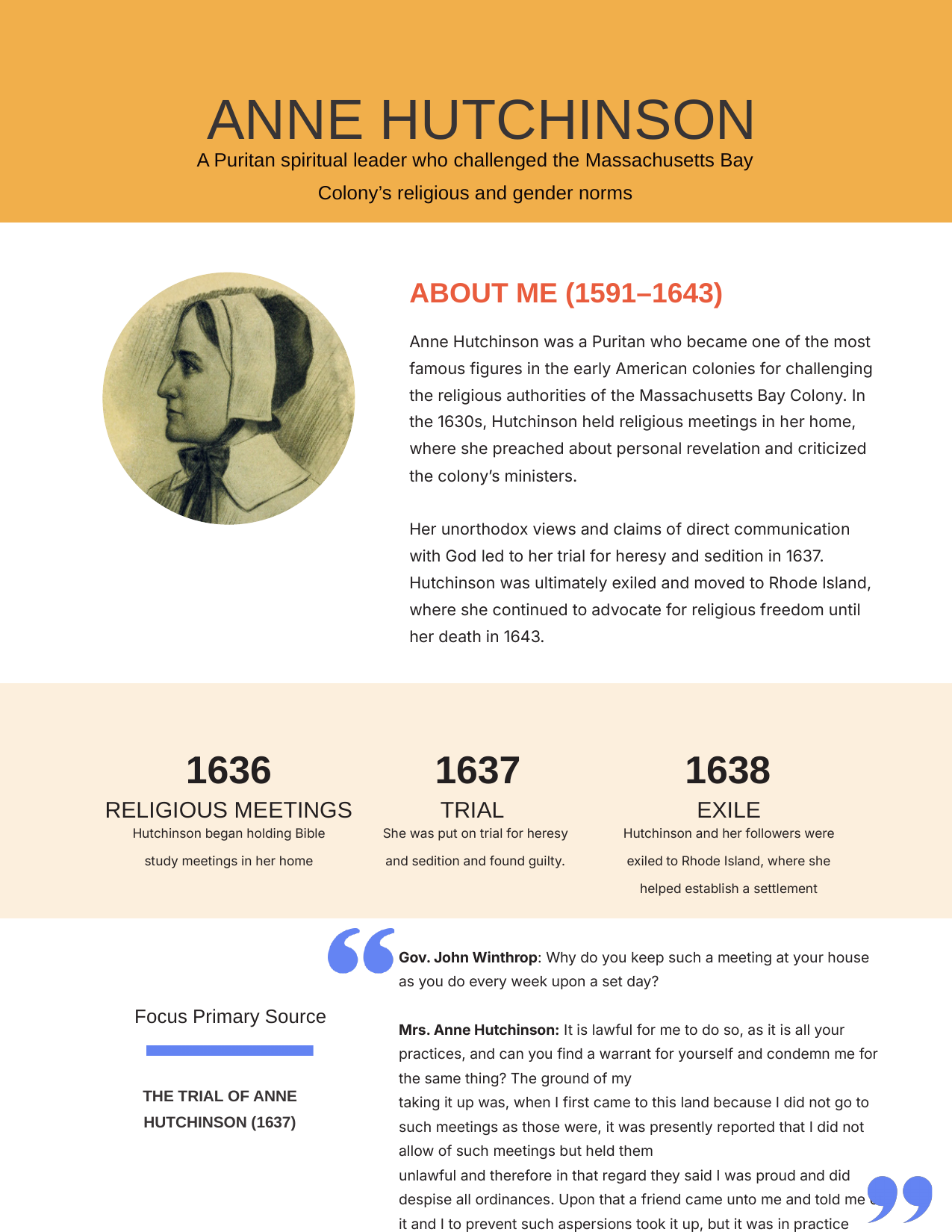

ANNE HUTCHINSON
A Puritan spiritual leader who challenged the Massachusetts Bay Colony’s religious and gender norms
ABOUT ME (1591–1643)

Anne Hutchinson was a Puritan who became one of the most famous figures in the early American colonies for challenging the religious authorities of the Massachusetts Bay Colony. In the 1630s, Hutchinson held religious meetings in her home, where she preached about personal revelation and criticized the colony’s ministers.

Her unorthodox views and claims of direct communication with God led to her trial for heresy and sedition in 1637. Hutchinson was ultimately exiled and moved to Rhode Island, where she continued to advocate for religious freedom until her death in 1643.

1636
1637
1638
RELIGIOUS MEETINGS
TRIAL
EXILE
Hutchinson began holding Bible study meetings in her home
She was put on trial for heresy and sedition and found guilty.
Hutchinson and her followers were exiled to Rhode Island, where she helped establish a settlement

Gov. John Winthrop: Why do you keep such a meeting at your house as you do every week upon a set day?

Mrs. Anne Hutchinson: It is lawful for me to do so, as it is all your practices, and can you find a warrant for yourself and condemn me for the same thing? The ground of my
taking it up was, when I first came to this land because I did not go to such meetings as those were, it was presently reported that I did not allow of such meetings but held them
unlawful and therefore in that regard they said I was proud and did despise all ordinances. Upon that a friend came unto me and told me of it and I to prevent such aspersions took it up, but it was in practice before I came. Therefore I was not the first.
Focus Primary Source

THE TRIAL OF ANNE HUTCHINSON (1637)